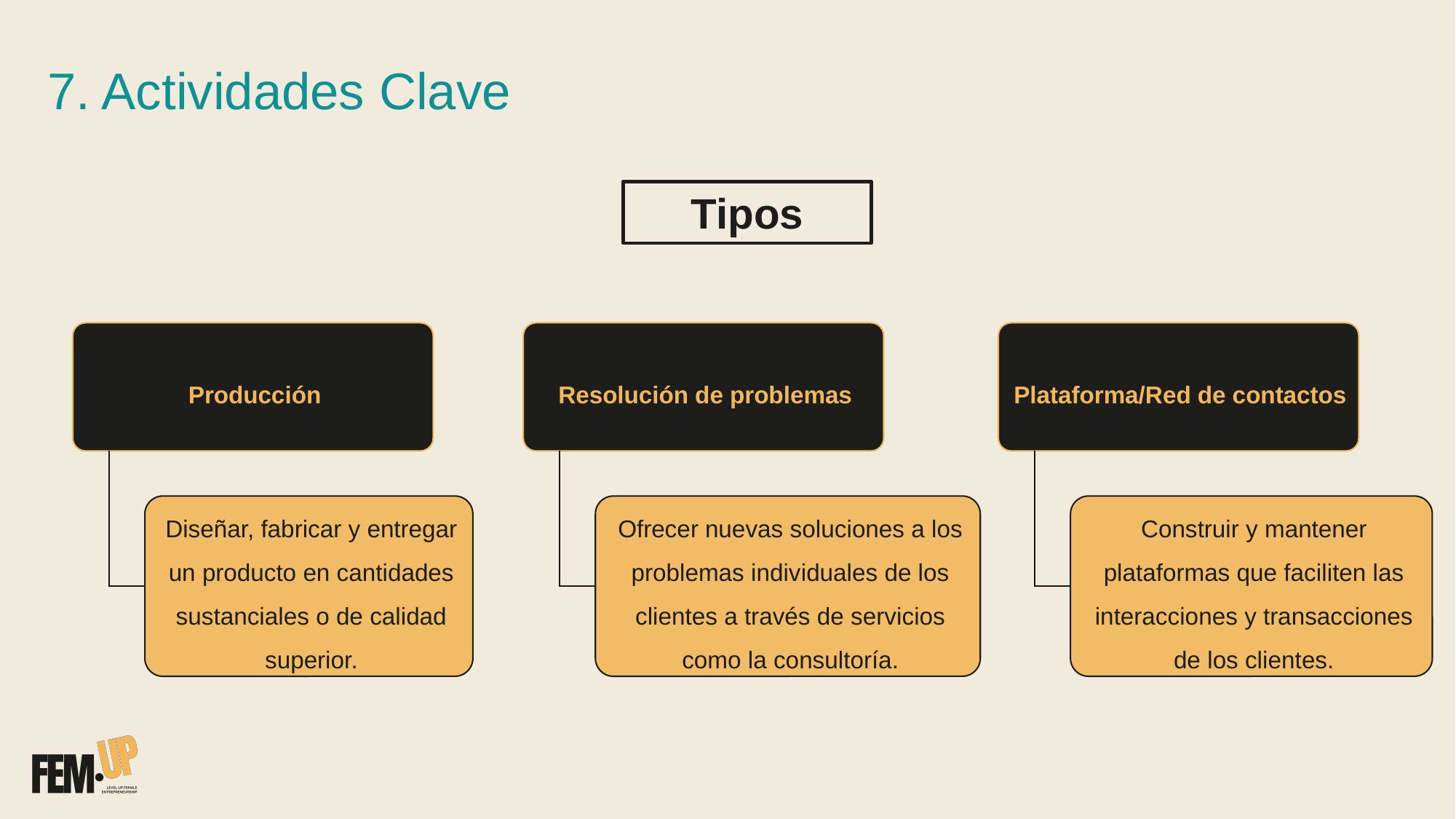

# 7. Actividades Clave
Tipos
Producción
Diseñar, fabricar y entregar un producto en cantidades sustanciales o de calidad superior.
Resolución de problemas
Ofrecer nuevas soluciones a los problemas individuales de los clientes a través de servicios como la consultoría.
Plataforma/Red de contactos
Construir y mantener plataformas que faciliten las interacciones y transacciones de los clientes.